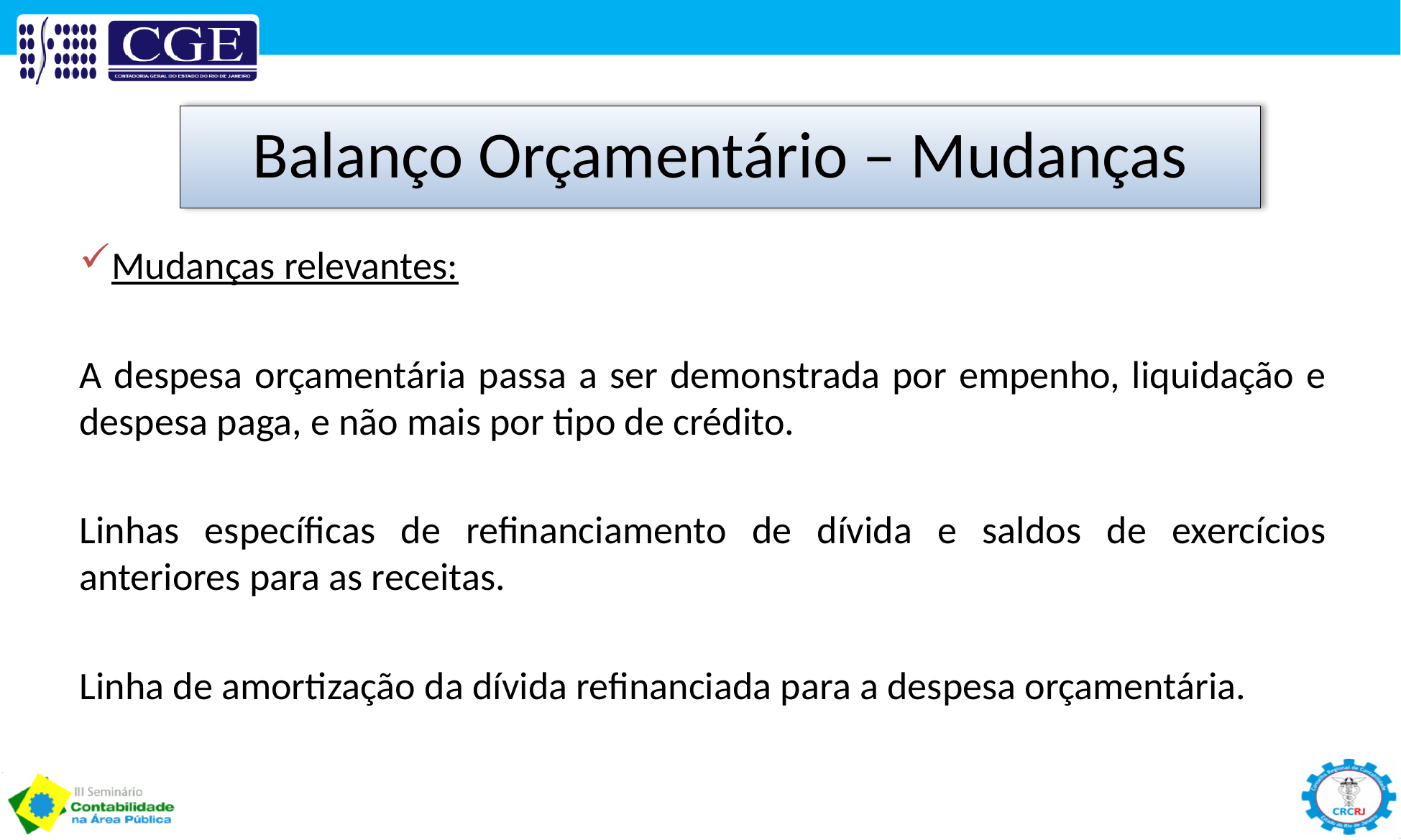

Balanço Orçamentário – Mudanças
Mudanças relevantes:

A despesa orçamentária passa a ser demonstrada por empenho, liquidação e despesa paga, e não mais por tipo de crédito.

Linhas específicas de refinanciamento de dívida e saldos de exercícios anteriores para as receitas.

Linha de amortização da dívida refinanciada para a despesa orçamentária.